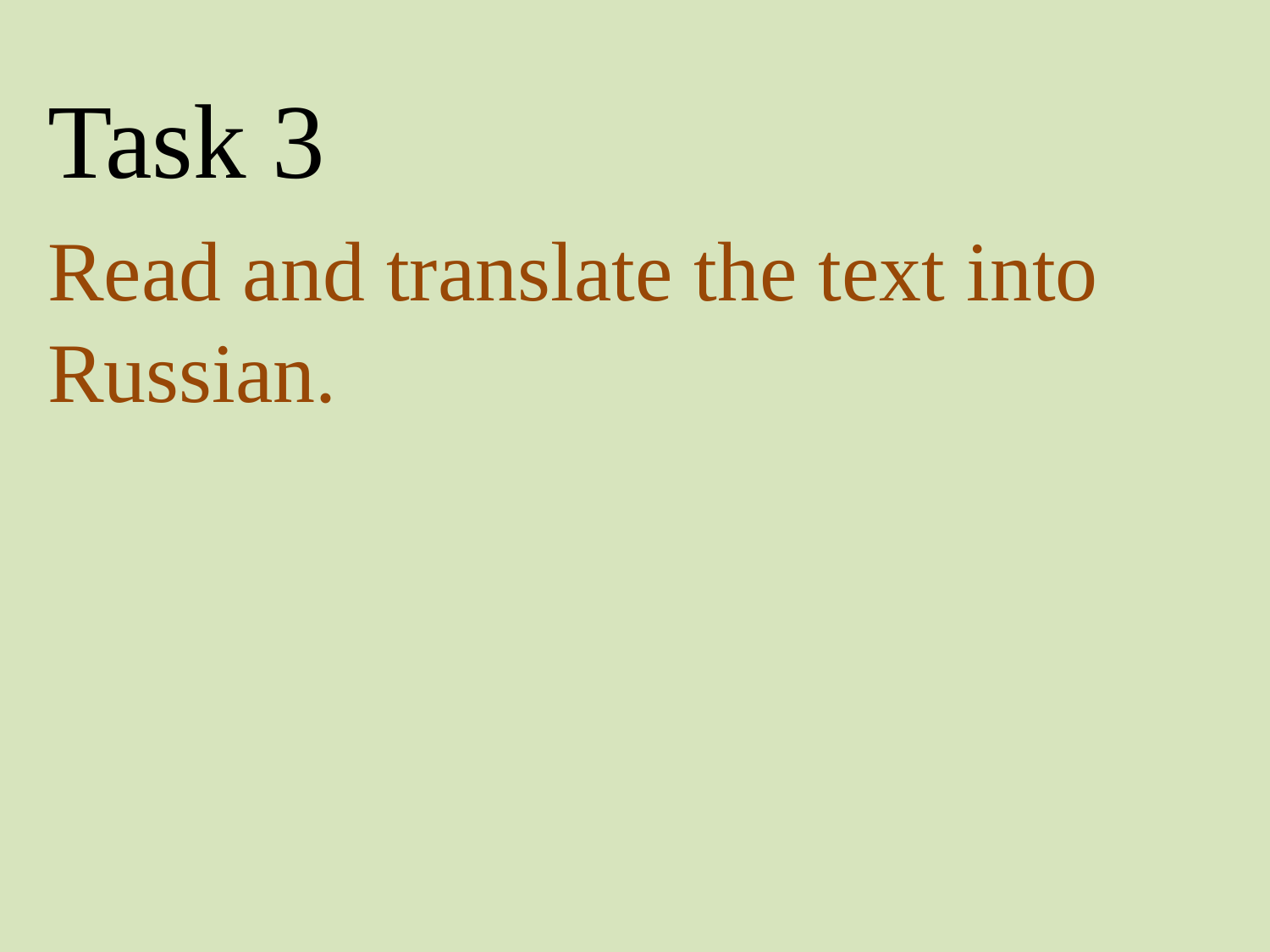

Task 3
Read and translate the text into Russian.